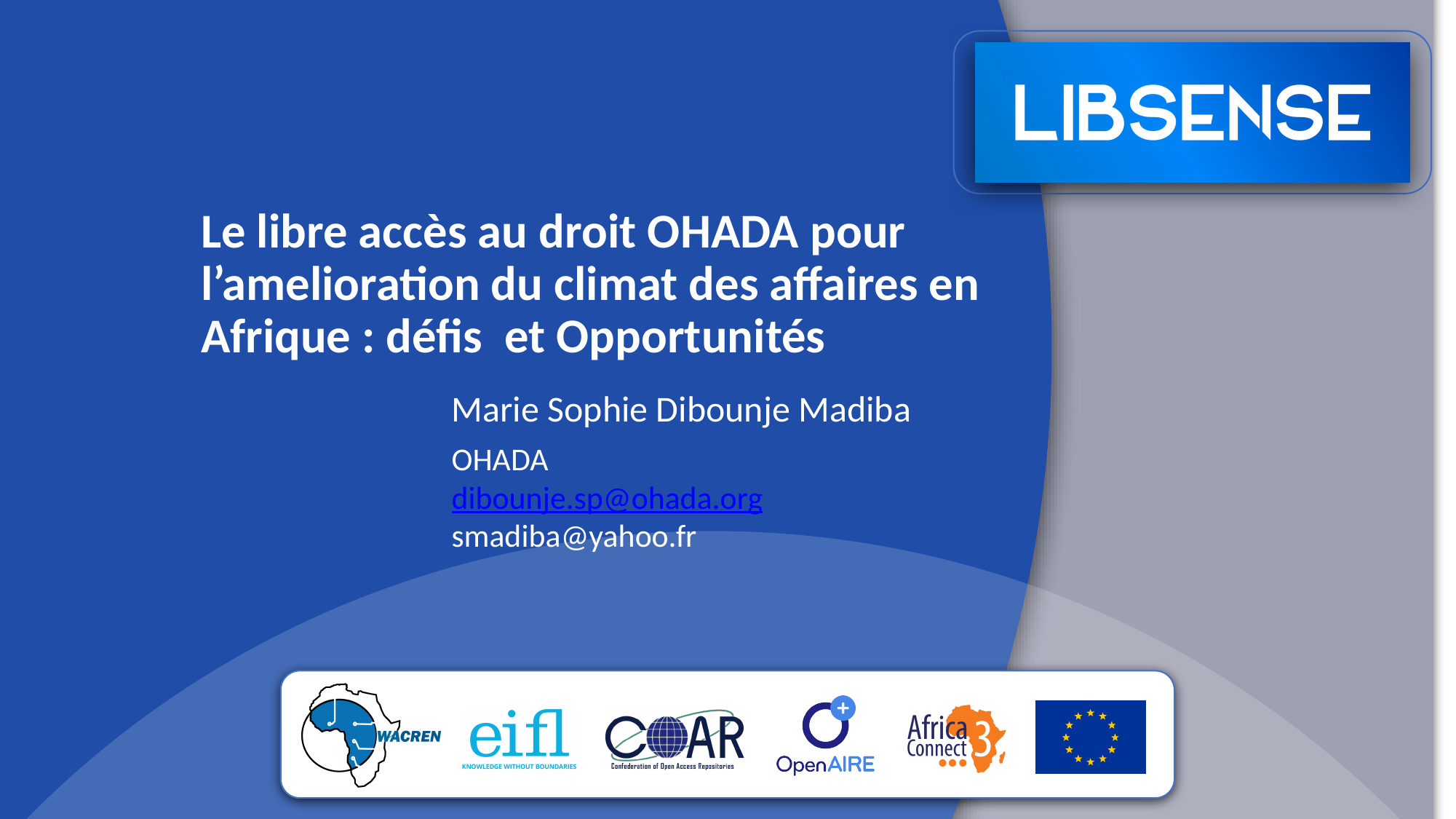

Le libre accès au droit OHADA pour l’amelioration du climat des affaires en Afrique : défis  et Opportunités
Marie Sophie Dibounje Madiba
OHADA
dibounje.sp@ohada.org
smadiba@yahoo.fr